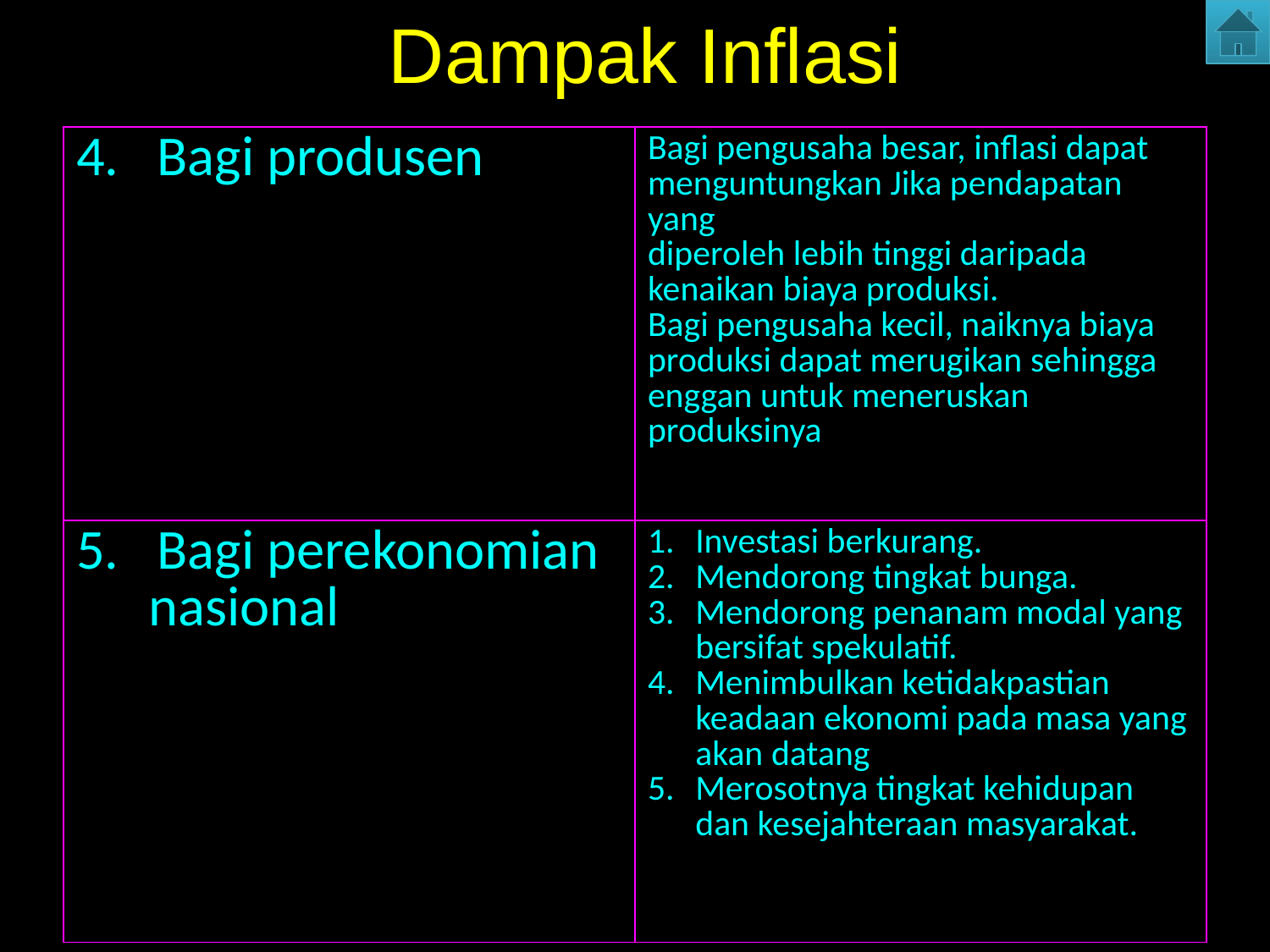

Dampak Inflasi

| 4. Bagi produsen | Bagi pengusaha besar, inflasi dapat menguntungkan Jika pendapatan yang diperoleh lebih tinggi daripada kenaikan biaya produksi. Bagi pengusaha kecil, naiknya biaya produksi dapat merugikan sehingga enggan untuk meneruskan produksinya |
| --- | --- |
| 5. Bagi perekonomian nasional | Investasi berkurang. Mendorong tingkat bunga. Mendorong penanam modal yang bersifat spekulatif. Menimbulkan ketidakpastian keadaan ekonomi pada masa yang akan datang Merosotnya tingkat kehidupan dan kesejahteraan masyarakat. |